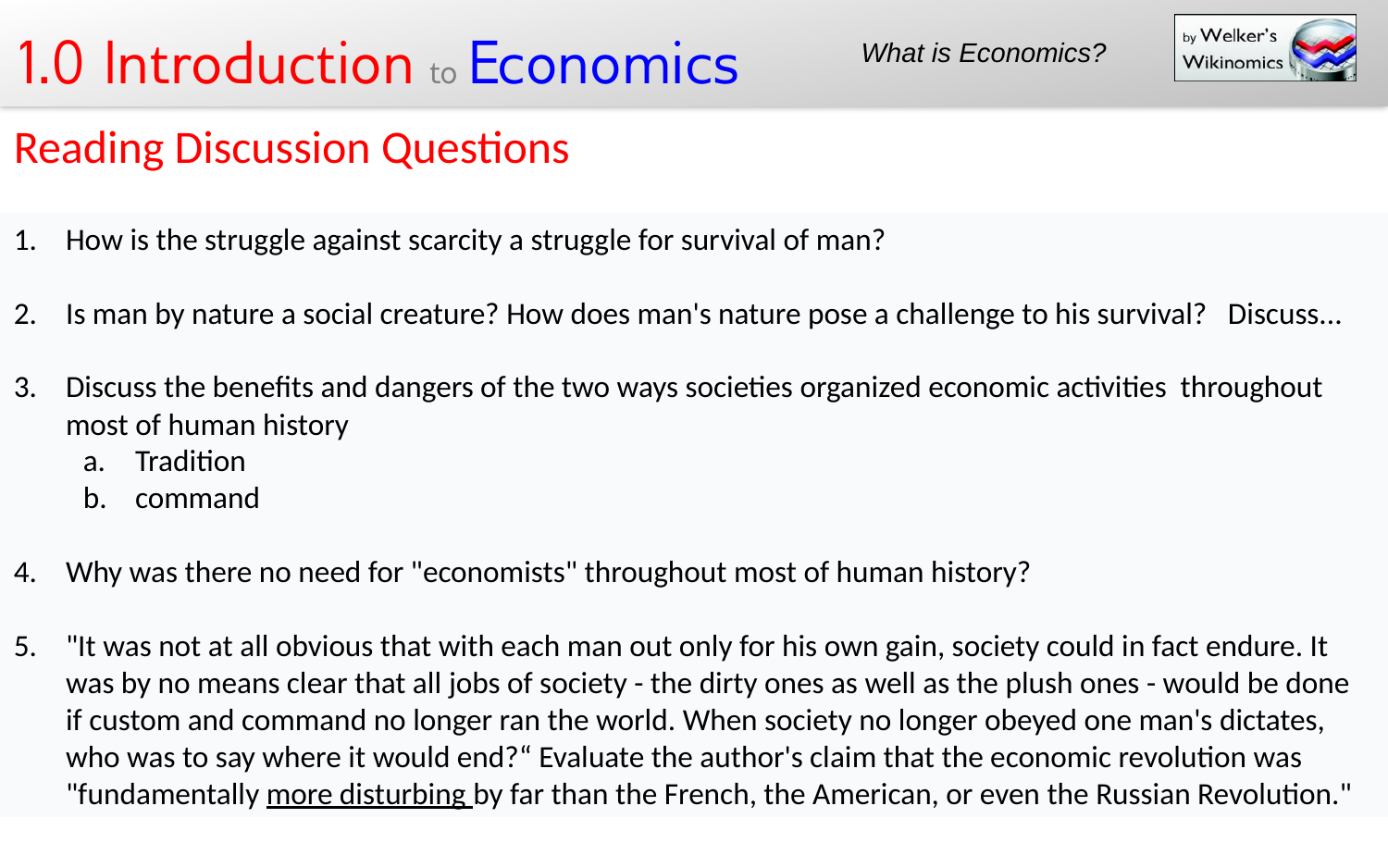

What is Economics?
Reading Discussion Questions
How is the struggle against scarcity a struggle for survival of man?

Is man by nature a social creature? How does man's nature pose a challenge to his survival?   Discuss...

Discuss the benefits and dangers of the two ways societies organized economic activities  throughout most of human history
Tradition
command

Why was there no need for "economists" throughout most of human history?

"It was not at all obvious that with each man out only for his own gain, society could in fact endure. It was by no means clear that all jobs of society - the dirty ones as well as the plush ones - would be done if custom and command no longer ran the world. When society no longer obeyed one man's dictates, who was to say where it would end?“ Evaluate the author's claim that the economic revolution was "fundamentally more disturbing by far than the French, the American, or even the Russian Revolution."